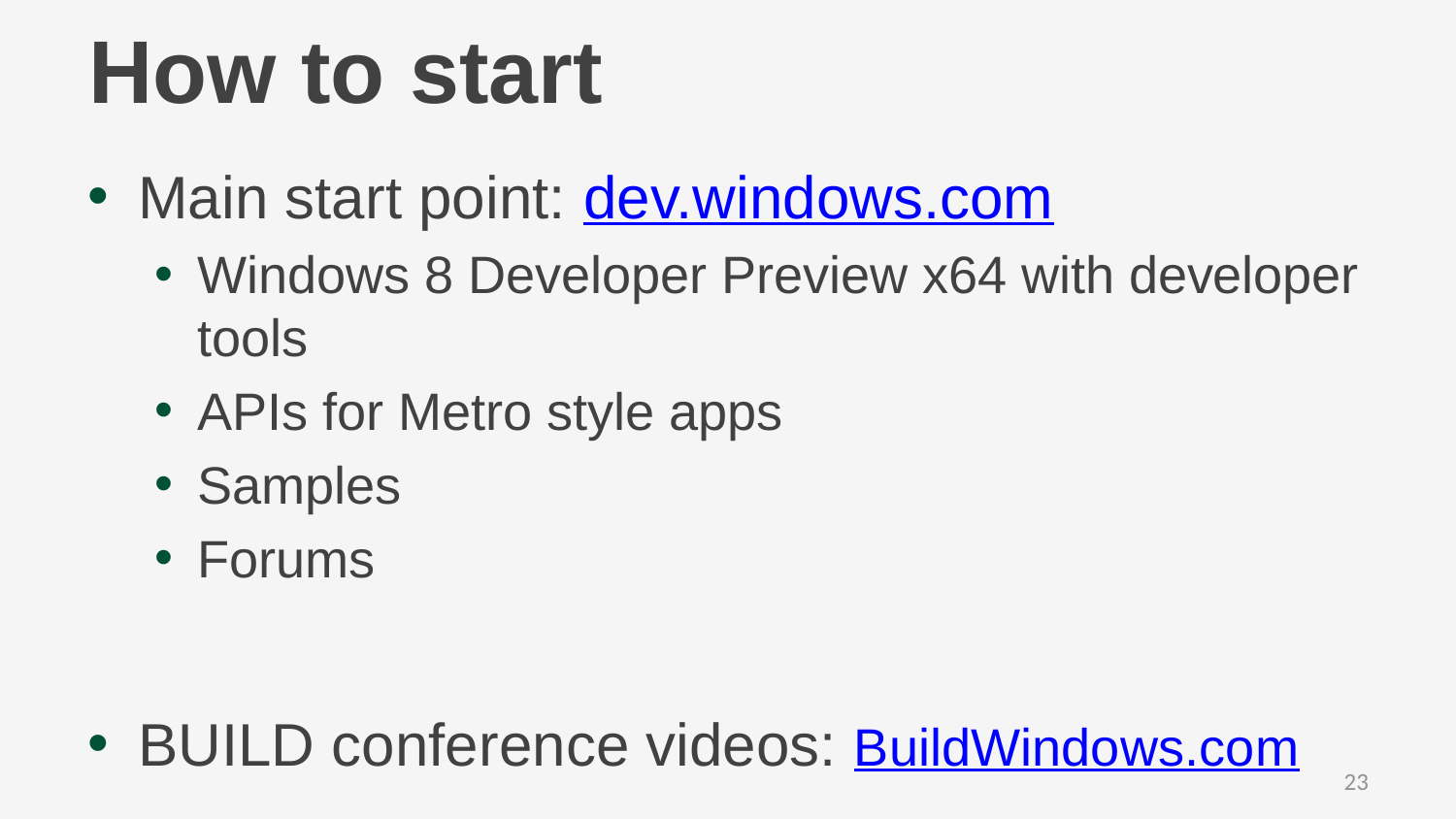

# How to start
Main start point: dev.windows.com
Windows 8 Developer Preview x64 with developer tools
APIs for Metro style apps
Samples
Forums

BUILD conference videos: BuildWindows.com
23